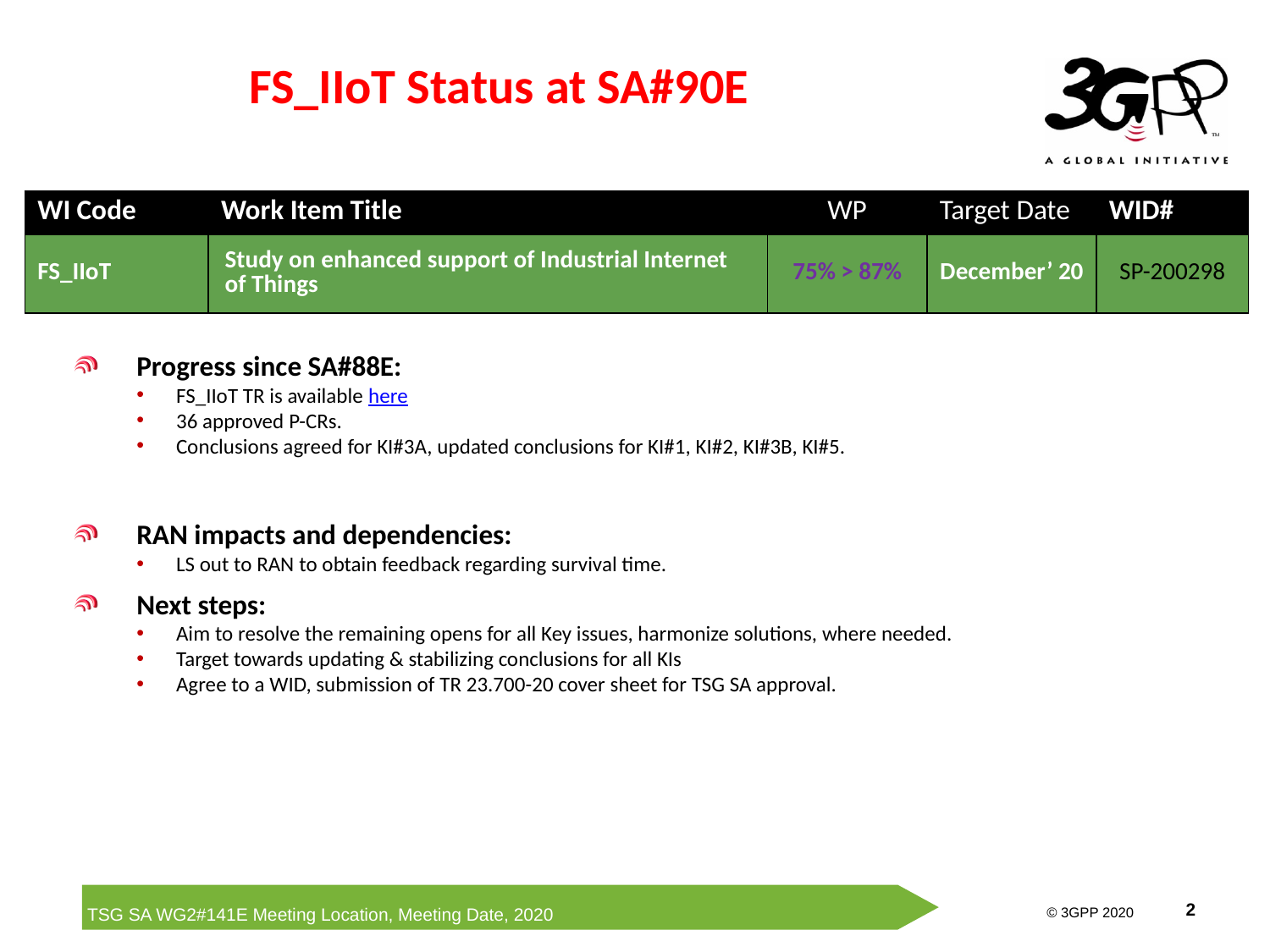

# FS_IIoT Status at SA#90E
| WI Code | Work Item Title | WP | Target Date | WID# |
| --- | --- | --- | --- | --- |
| FS\_IIoT | Study on enhanced support of Industrial Internet of Things | 75% > 87% | December’ 20 | SP-200298 |
Progress since SA#88E:
FS_IIoT TR is available here
36 approved P-CRs.
Conclusions agreed for KI#3A, updated conclusions for KI#1, KI#2, KI#3B, KI#5.

RAN impacts and dependencies:
LS out to RAN to obtain feedback regarding survival time.
Next steps:
Aim to resolve the remaining opens for all Key issues, harmonize solutions, where needed.
Target towards updating & stabilizing conclusions for all KIs
Agree to a WID, submission of TR 23.700-20 cover sheet for TSG SA approval.